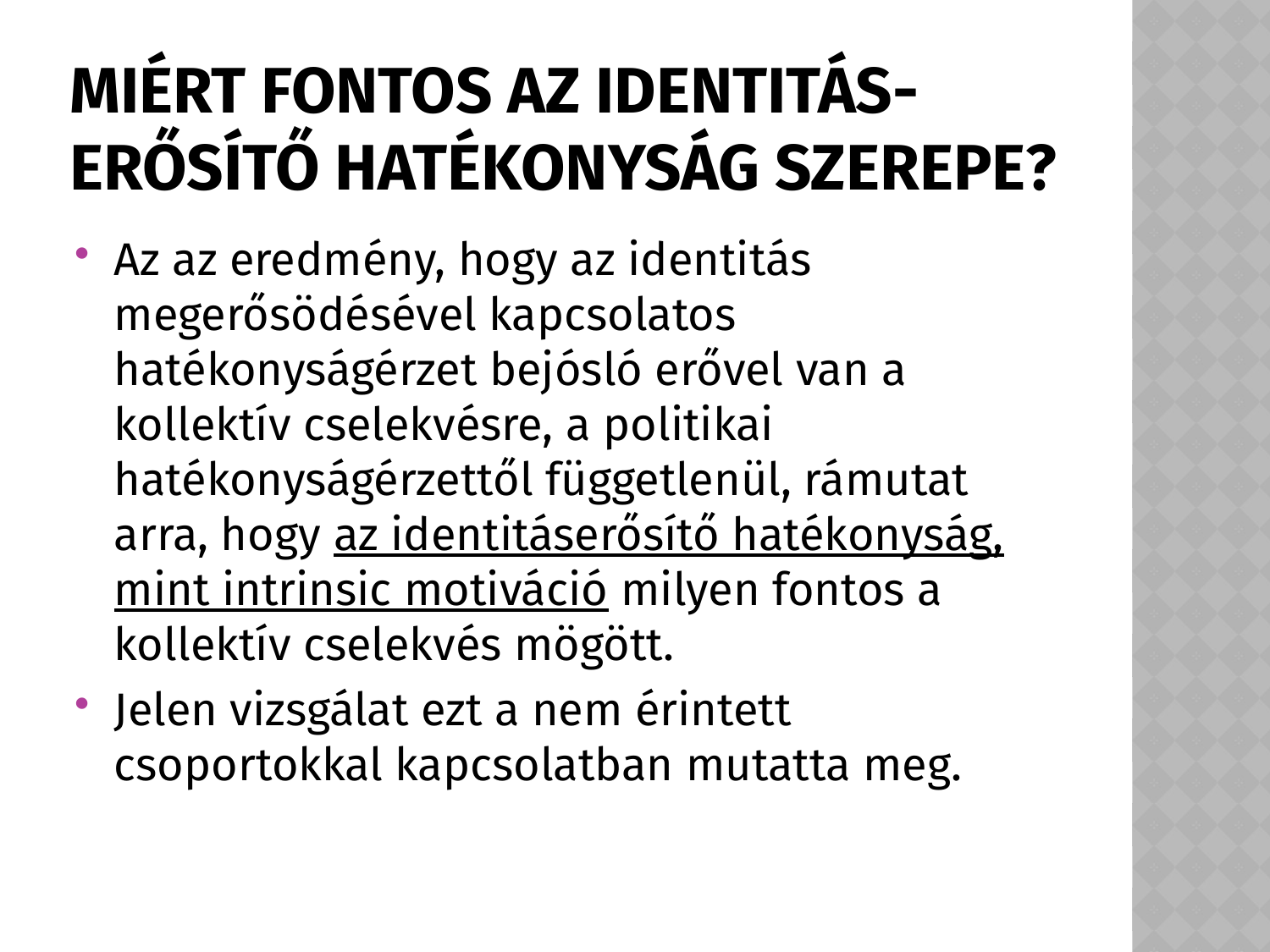

# Miért fontos az identitás-erősítő hatékonyság szerepe?
Az az eredmény, hogy az identitás megerősödésével kapcsolatos hatékonyságérzet bejósló erővel van a kollektív cselekvésre, a politikai hatékonyságérzettől függetlenül, rámutat arra, hogy az identitáserősítő hatékonyság, mint intrinsic motiváció milyen fontos a kollektív cselekvés mögött.
Jelen vizsgálat ezt a nem érintett csoportokkal kapcsolatban mutatta meg.